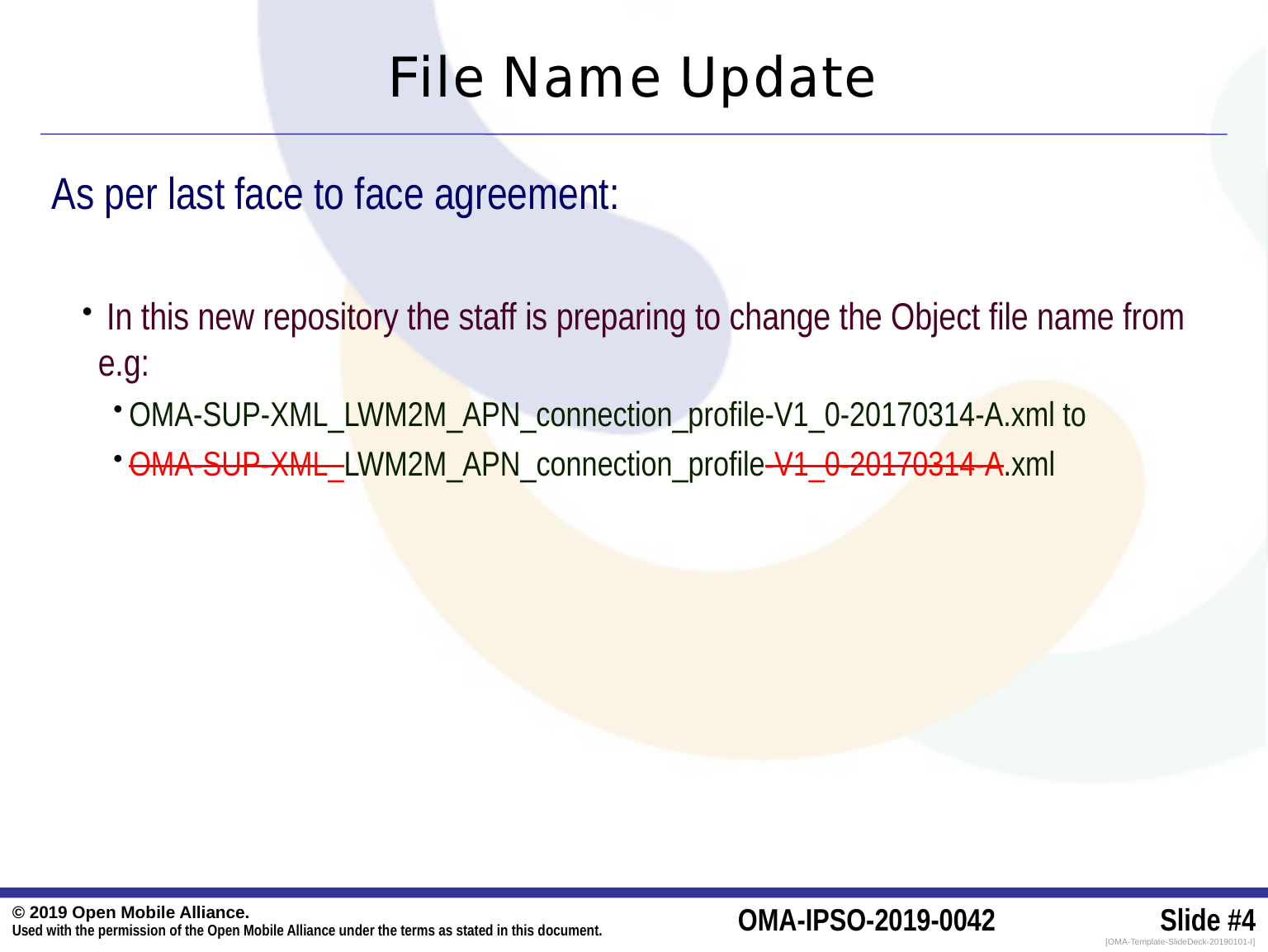

# File Name Update
As per last face to face agreement:

 In this new repository the staff is preparing to change the Object file name from e.g:
OMA-SUP-XML_LWM2M_APN_connection_profile-V1_0-20170314-A.xml to
OMA-SUP-XML_LWM2M_APN_connection_profile-V1_0-20170314-A.xml